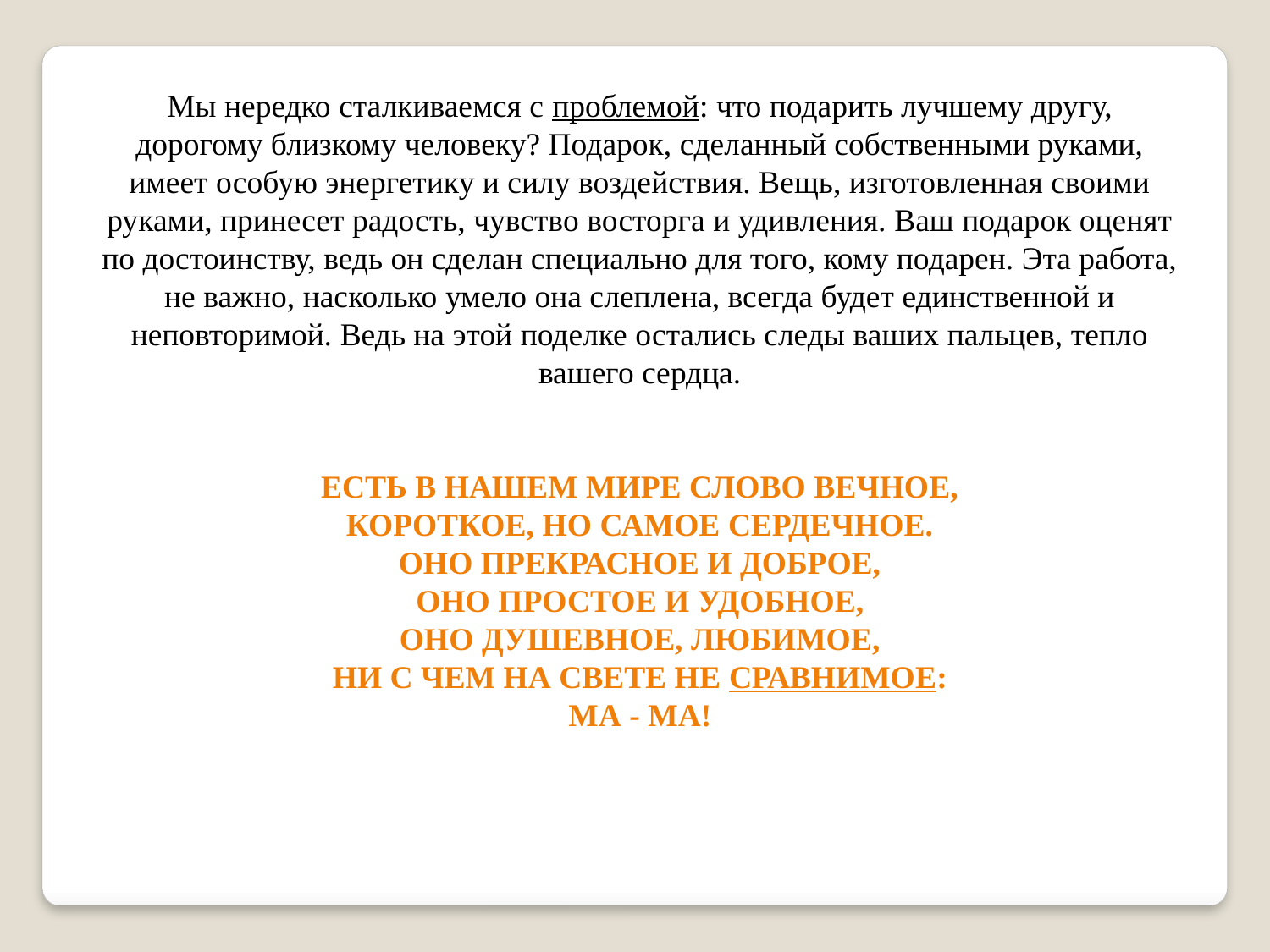

Мы нередко сталкиваемся с проблемой: что подарить лучшему другу, дорогому близкому человеку? Подарок, сделанный собственными руками, имеет особую энергетику и силу воздействия. Вещь, изготовленная своими руками, принесет радость, чувство восторга и удивления. Ваш подарок оценят по достоинству, ведь он сделан специально для того, кому подарен. Эта работа, не важно, насколько умело она слеплена, всегда будет единственной и неповторимой. Ведь на этой поделке остались следы ваших пальцев, тепло вашего сердца.

ЕСТЬ В НАШЕМ МИРЕ СЛОВО ВЕЧНОЕ,
КОРОТКОЕ, НО САМОЕ СЕРДЕЧНОЕ.
ОНО ПРЕКРАСНОЕ И ДОБРОЕ,
ОНО ПРОСТОЕ И УДОБНОЕ,
ОНО ДУШЕВНОЕ, ЛЮБИМОЕ,
НИ С ЧЕМ НА СВЕТЕ НЕ СРАВНИМОЕ:
МА - МА!